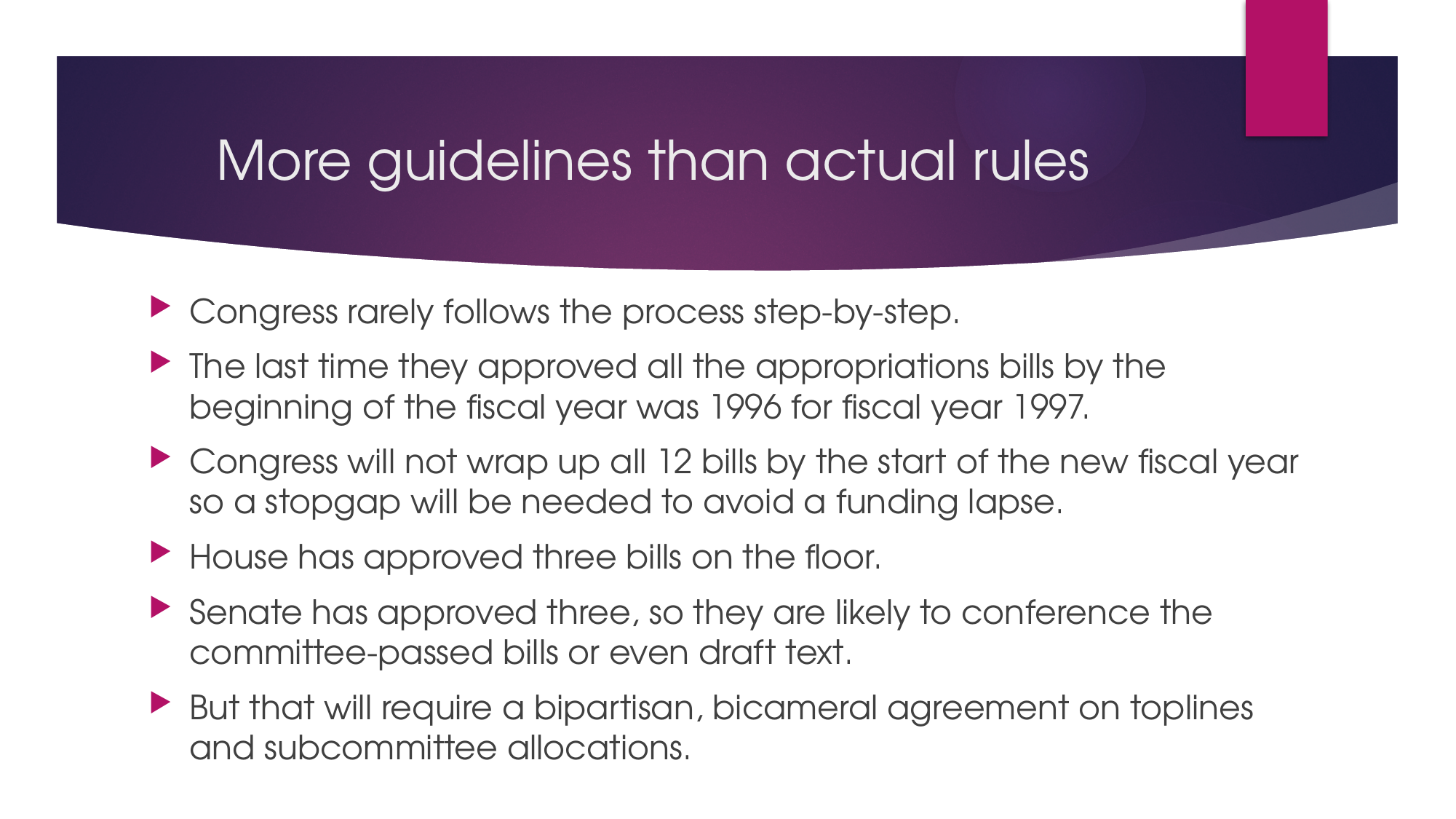

# More guidelines than actual rules
Congress rarely follows the process step-by-step.
The last time they approved all the appropriations bills by the beginning of the fiscal year was 1996 for fiscal year 1997.
Congress will not wrap up all 12 bills by the start of the new fiscal year so a stopgap will be needed to avoid a funding lapse.
House has approved three bills on the floor.
Senate has approved three, so they are likely to conference the committee-passed bills or even draft text.
But that will require a bipartisan, bicameral agreement on toplines and subcommittee allocations.